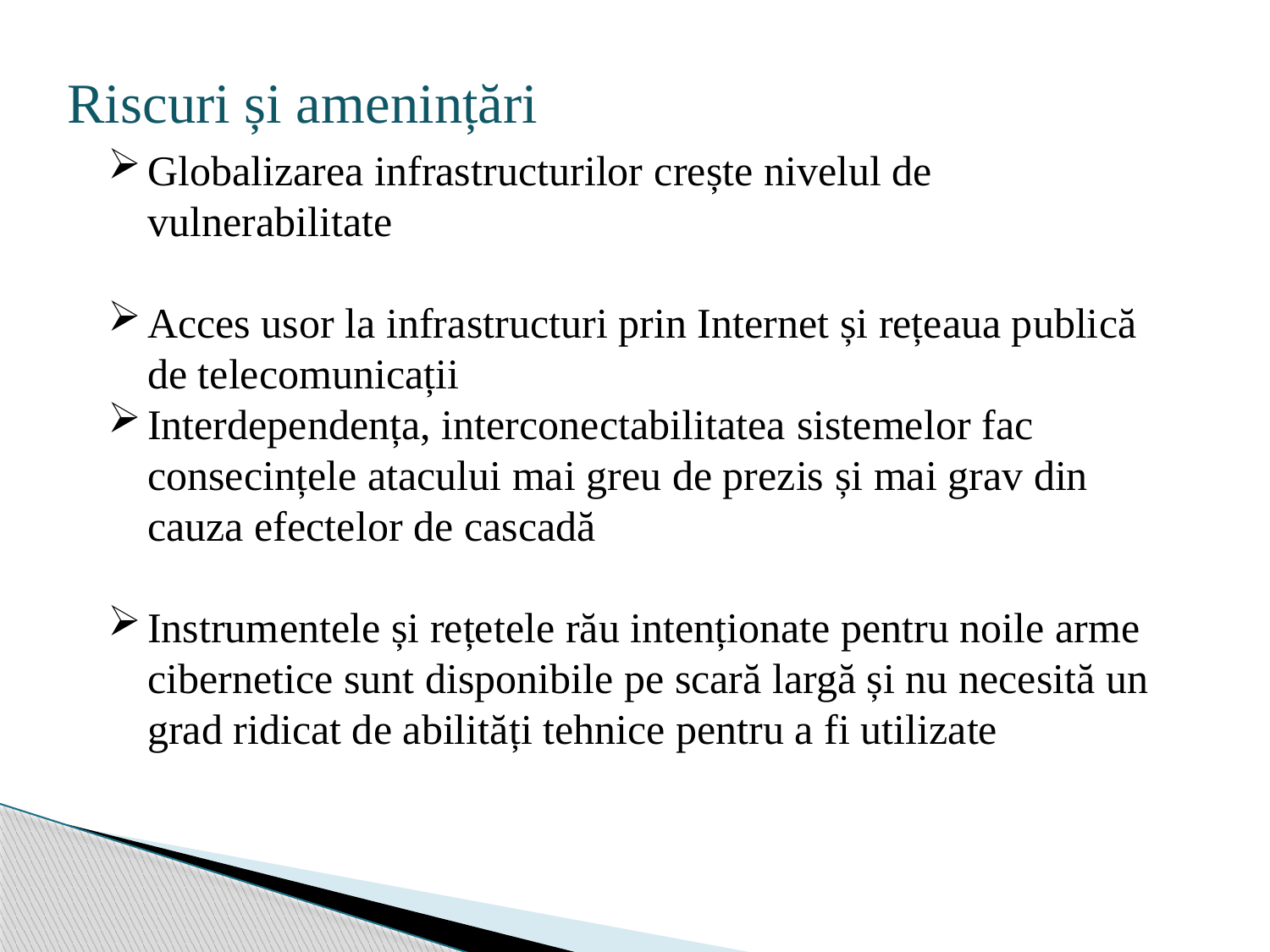

Riscuri și amenințări

Globalizarea infrastructurilor crește nivelul de vulnerabilitate

Acces usor la infrastructuri prin Internet și rețeaua publică de telecomunicații
Interdependența, interconectabilitatea sistemelor fac consecințele atacului mai greu de prezis și mai grav din cauza efectelor de cascadă

Instrumentele și rețetele rău intenționate pentru noile arme cibernetice sunt disponibile pe scară largă și nu necesită un grad ridicat de abilități tehnice pentru a fi utilizate